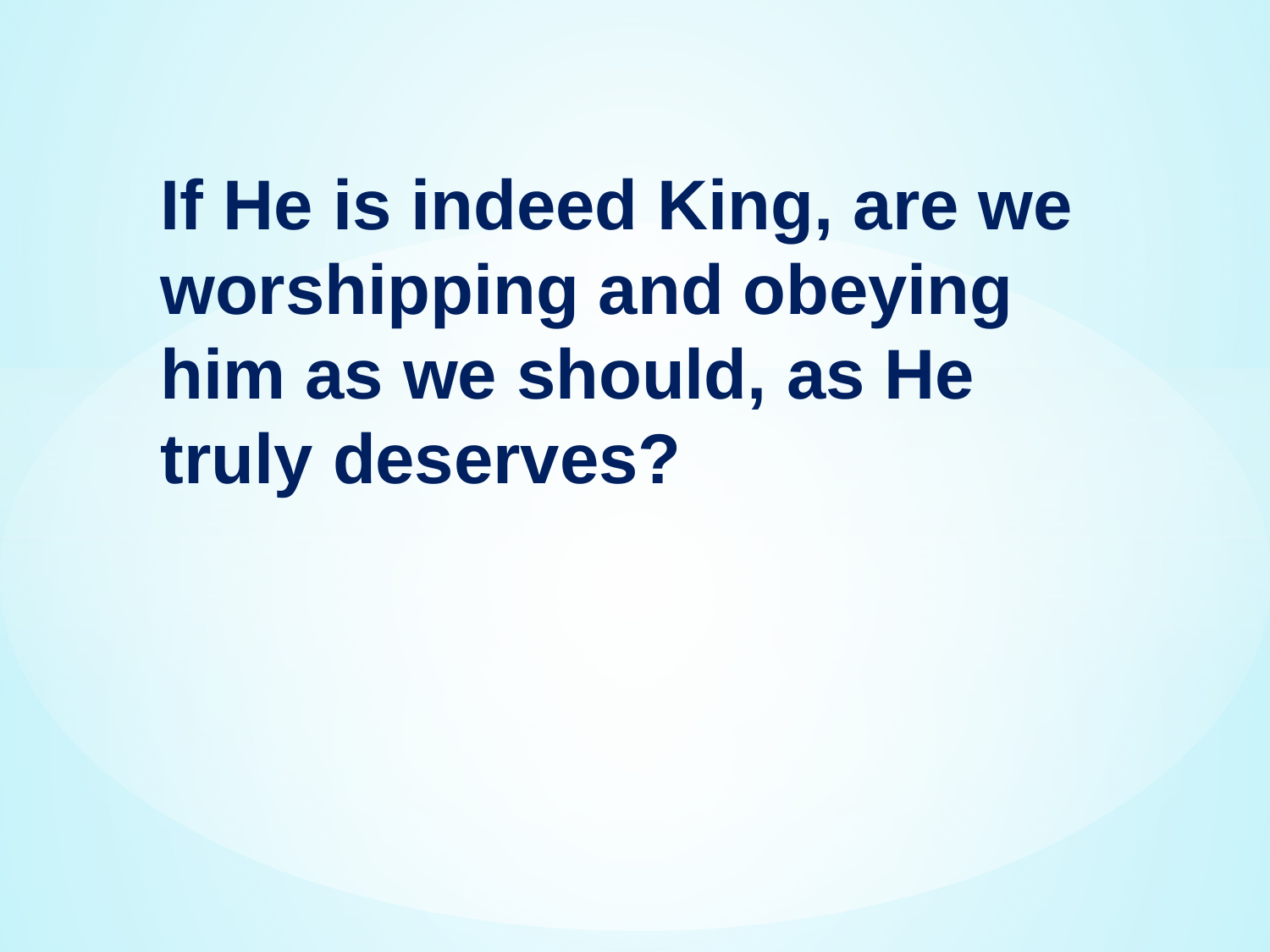

If He is indeed King, are we worshipping and obeying him as we should, as He truly deserves?